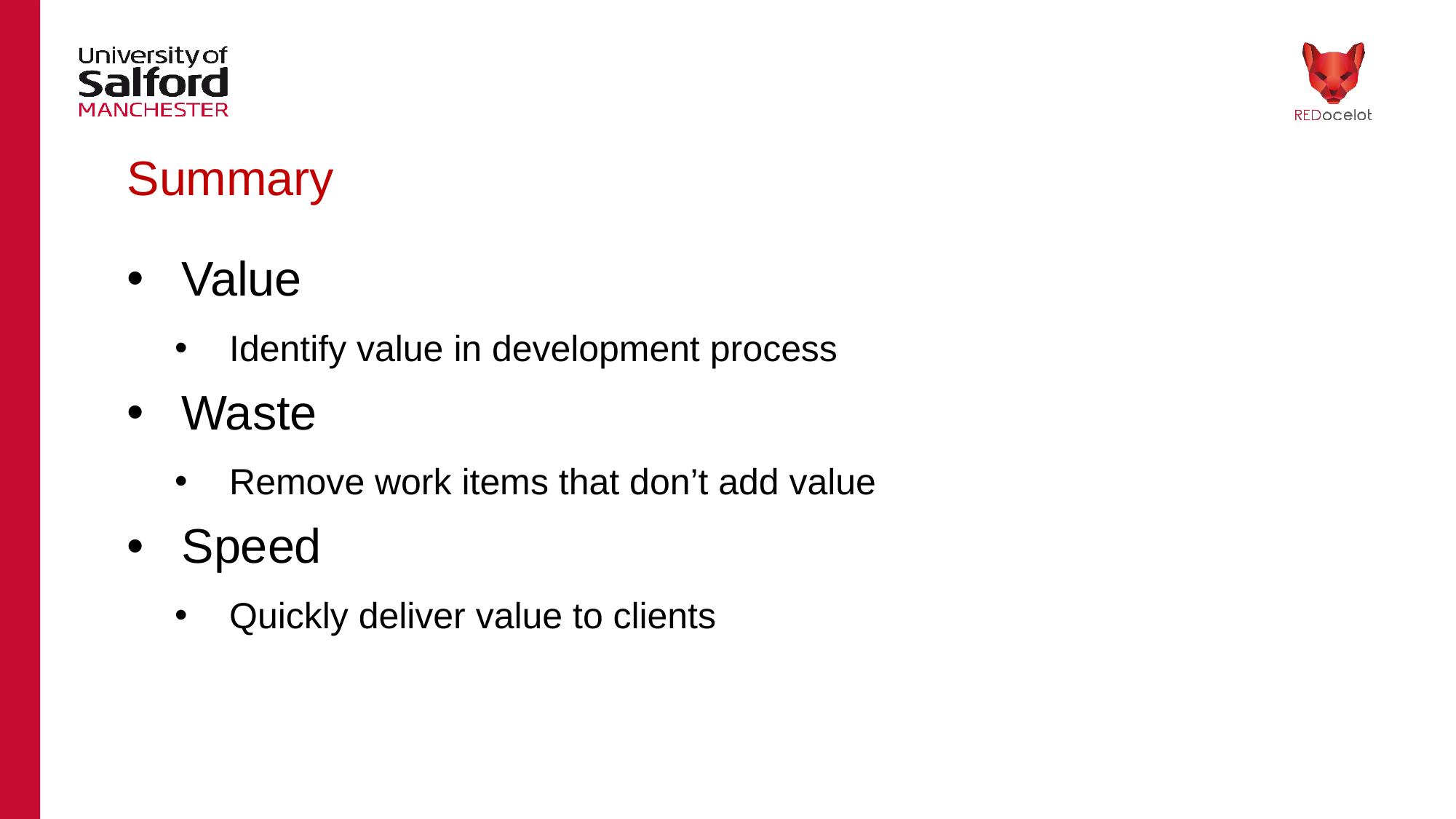

# Summary
Value
Identify value in development process
Waste
Remove work items that don’t add value
Speed
Quickly deliver value to clients